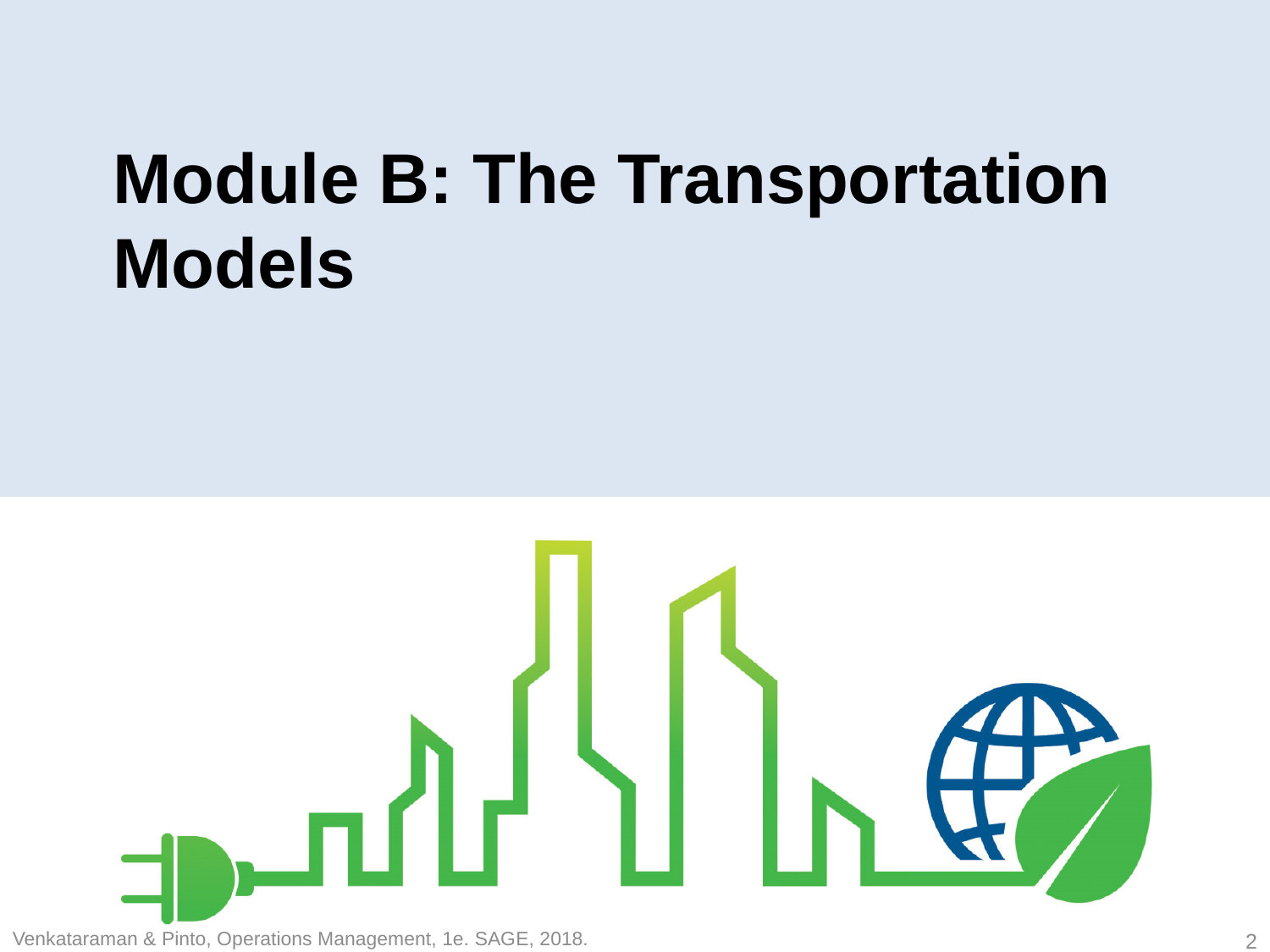

# Module B: The Transportation Models
Venkataraman & Pinto, Operations Management, 1e. SAGE, 2018.
2